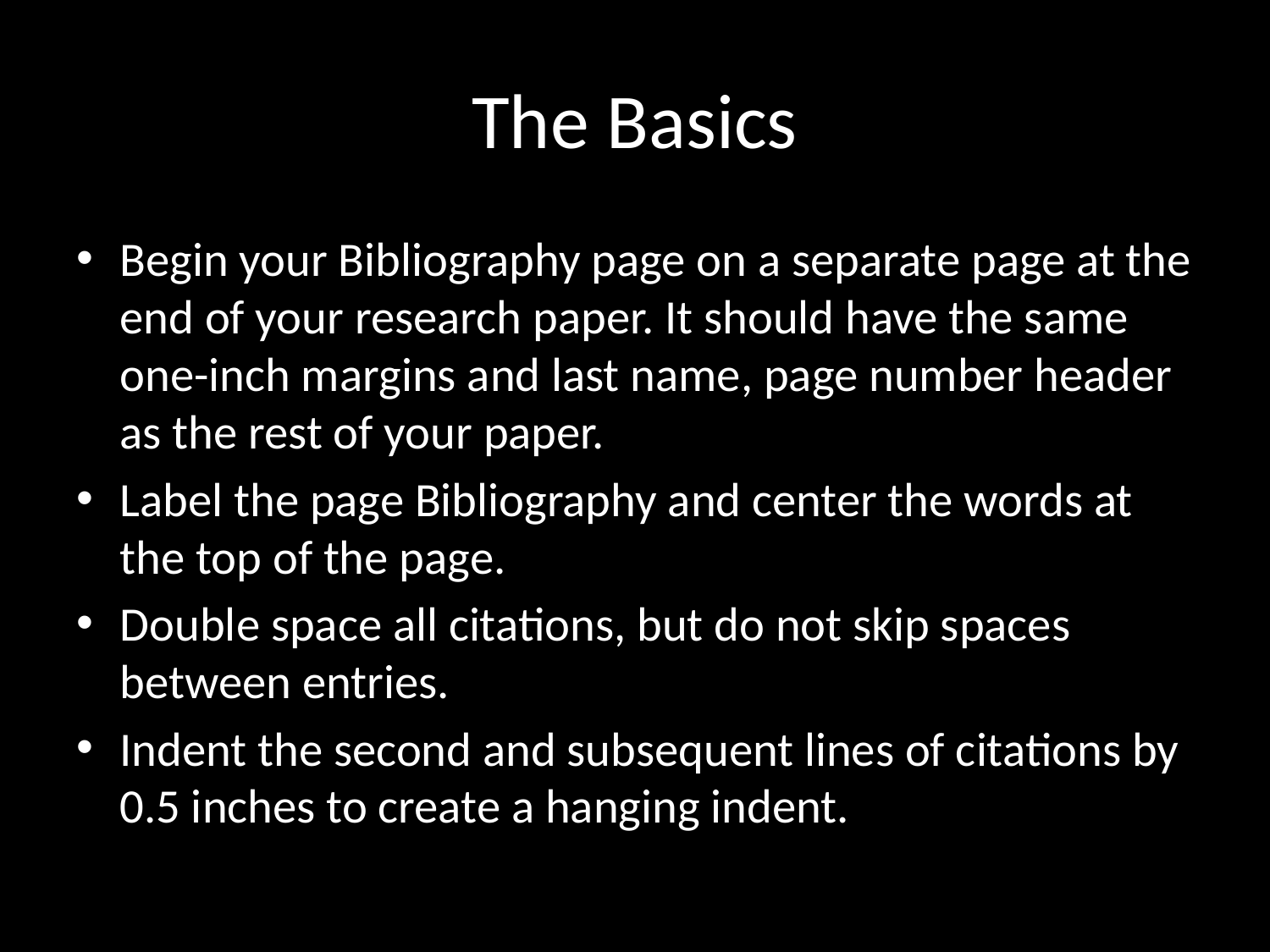

# The Basics
Begin your Bibliography page on a separate page at the end of your research paper. It should have the same one-inch margins and last name, page number header as the rest of your paper.
Label the page Bibliography and center the words at the top of the page.
Double space all citations, but do not skip spaces between entries.
Indent the second and subsequent lines of citations by 0.5 inches to create a hanging indent.